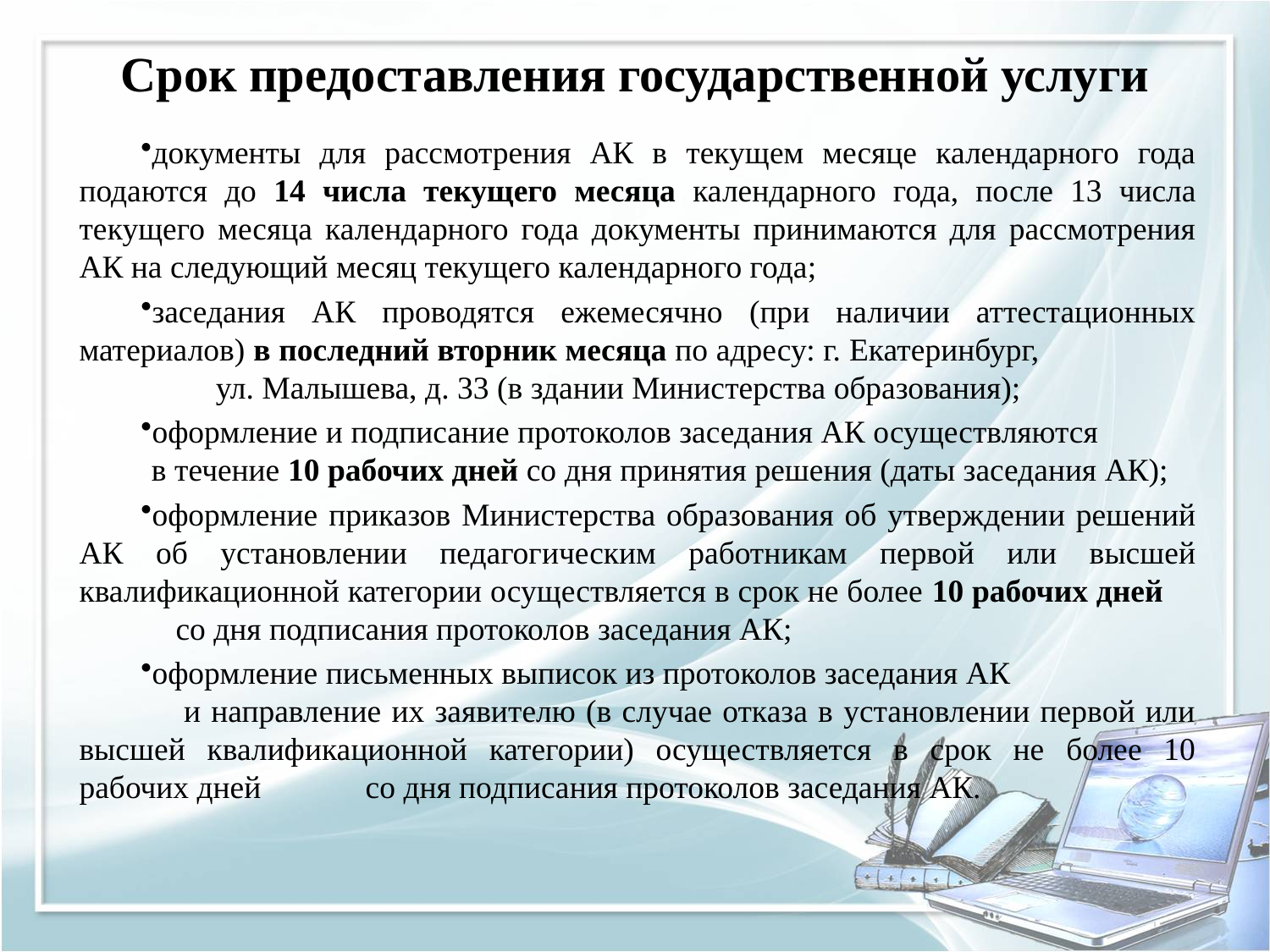

# Срок предоставления государственной услуги
документы для рассмотрения АК в текущем месяце календарного года подаются до 14 числа текущего месяца календарного года, после 13 числа текущего месяца календарного года документы принимаются для рассмотрения АК на следующий месяц текущего календарного года;
заседания АК проводятся ежемесячно (при наличии аттестационных материалов) в последний вторник месяца по адресу: г. Екатеринбург,                                     ул. Малышева, д. 33 (в здании Министерства образования);
оформление и подписание протоколов заседания АК осуществляются                      в течение 10 рабочих дней со дня принятия решения (даты заседания АК);
оформление приказов Министерства образования об утверждении решений АК об установлении педагогическим работникам первой или высшей квалификационной категории осуществляется в срок не более 10 рабочих дней                 со дня подписания протоколов заседания АК;
оформление письменных выписок из протоколов заседания АК                                  и направление их заявителю (в случае отказа в установлении первой или высшей квалификационной категории) осуществляется в срок не более 10 рабочих дней             со дня подписания протоколов заседания АК.